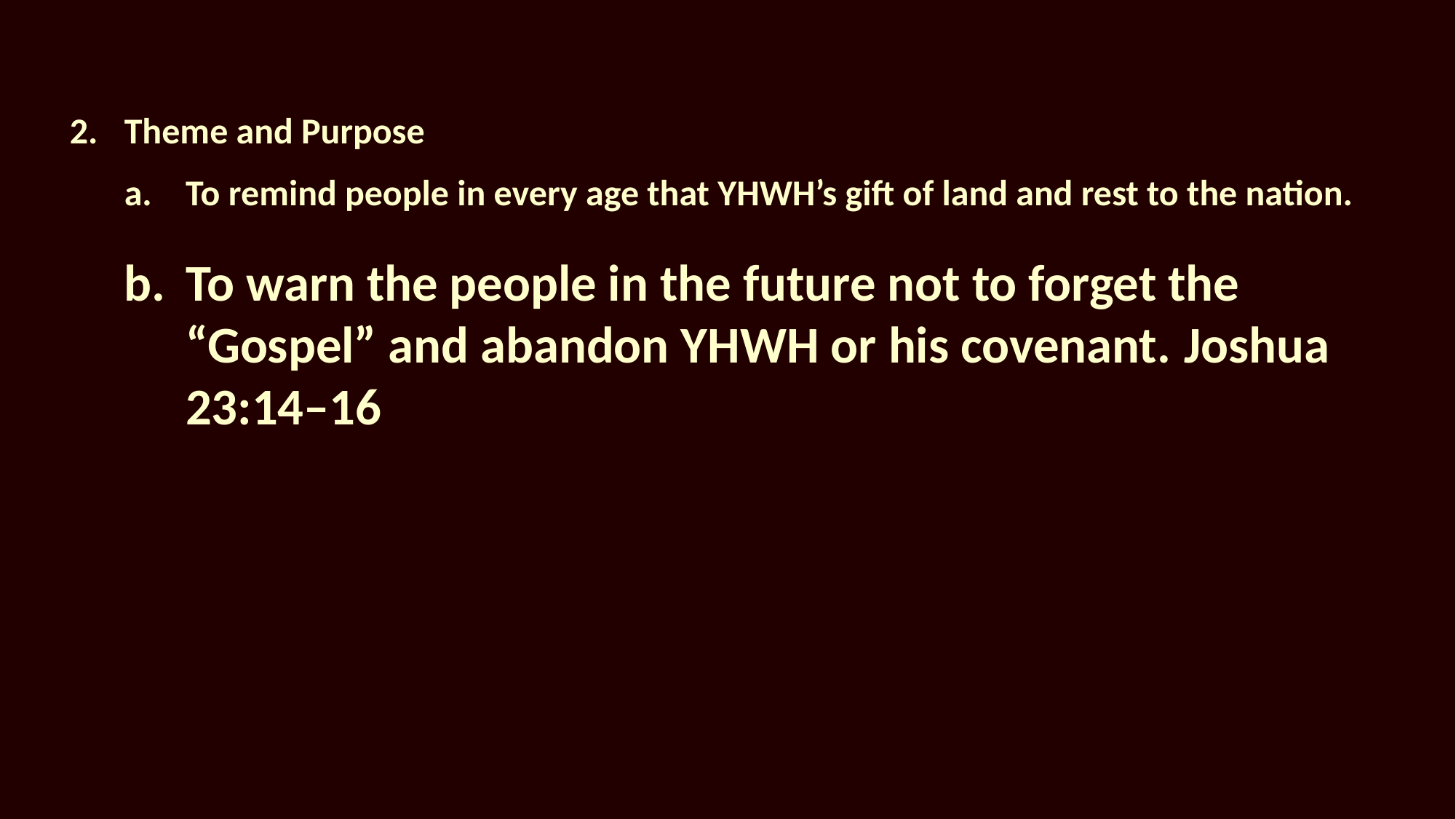

Theme and Purpose
To remind people in every age that YHWH’s gift of land and rest to the nation.
To warn the people in the future not to forget the “Gospel” and abandon YHWH or his covenant. Joshua 23:14–16